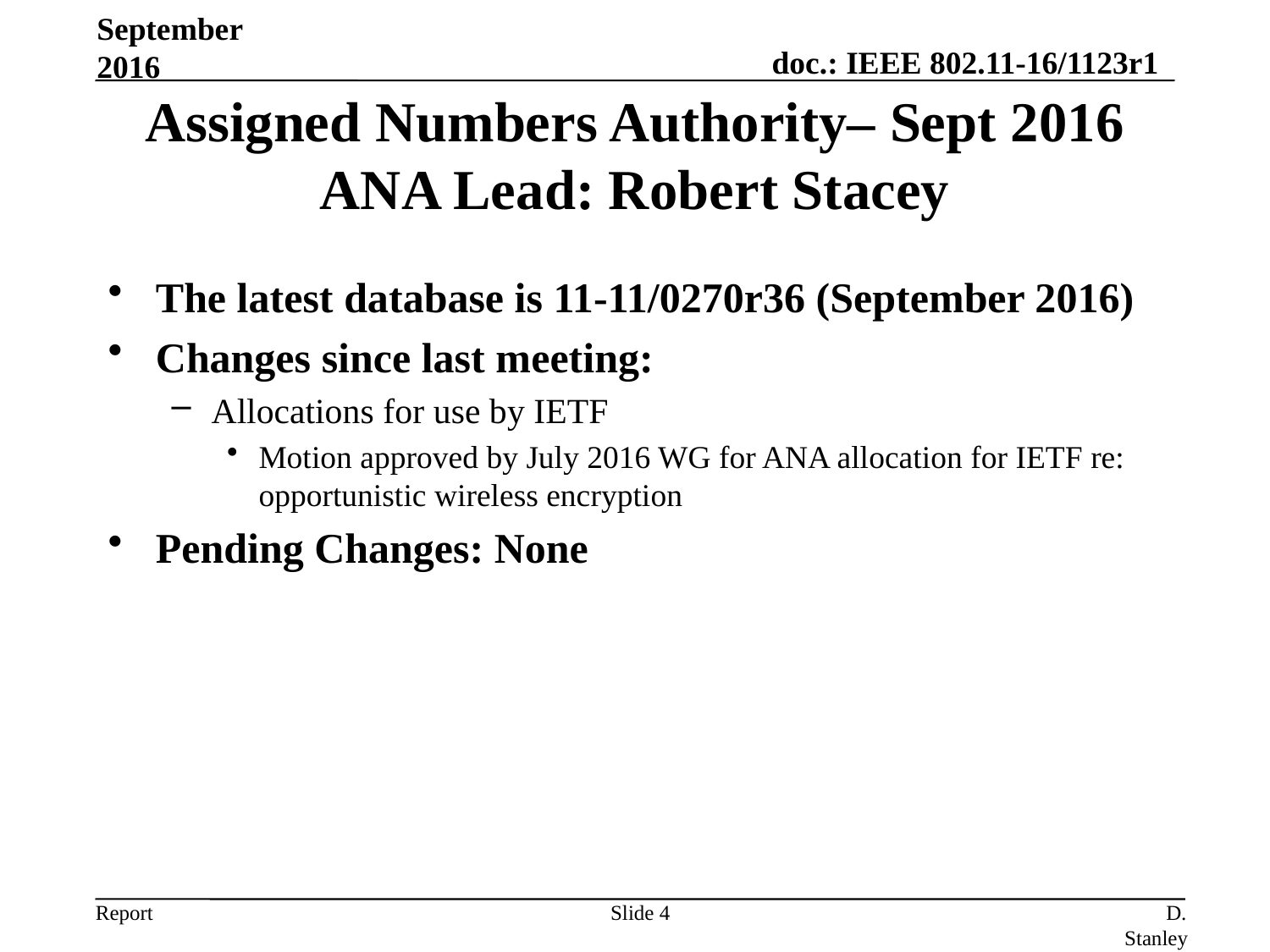

September 2016
# Assigned Numbers Authority– Sept 2016 ANA Lead: Robert Stacey
The latest database is 11-11/0270r36 (September 2016)
Changes since last meeting:
Allocations for use by IETF
Motion approved by July 2016 WG for ANA allocation for IETF re: opportunistic wireless encryption
Pending Changes: None

Slide 4
D. Stanley, HP Enterprise